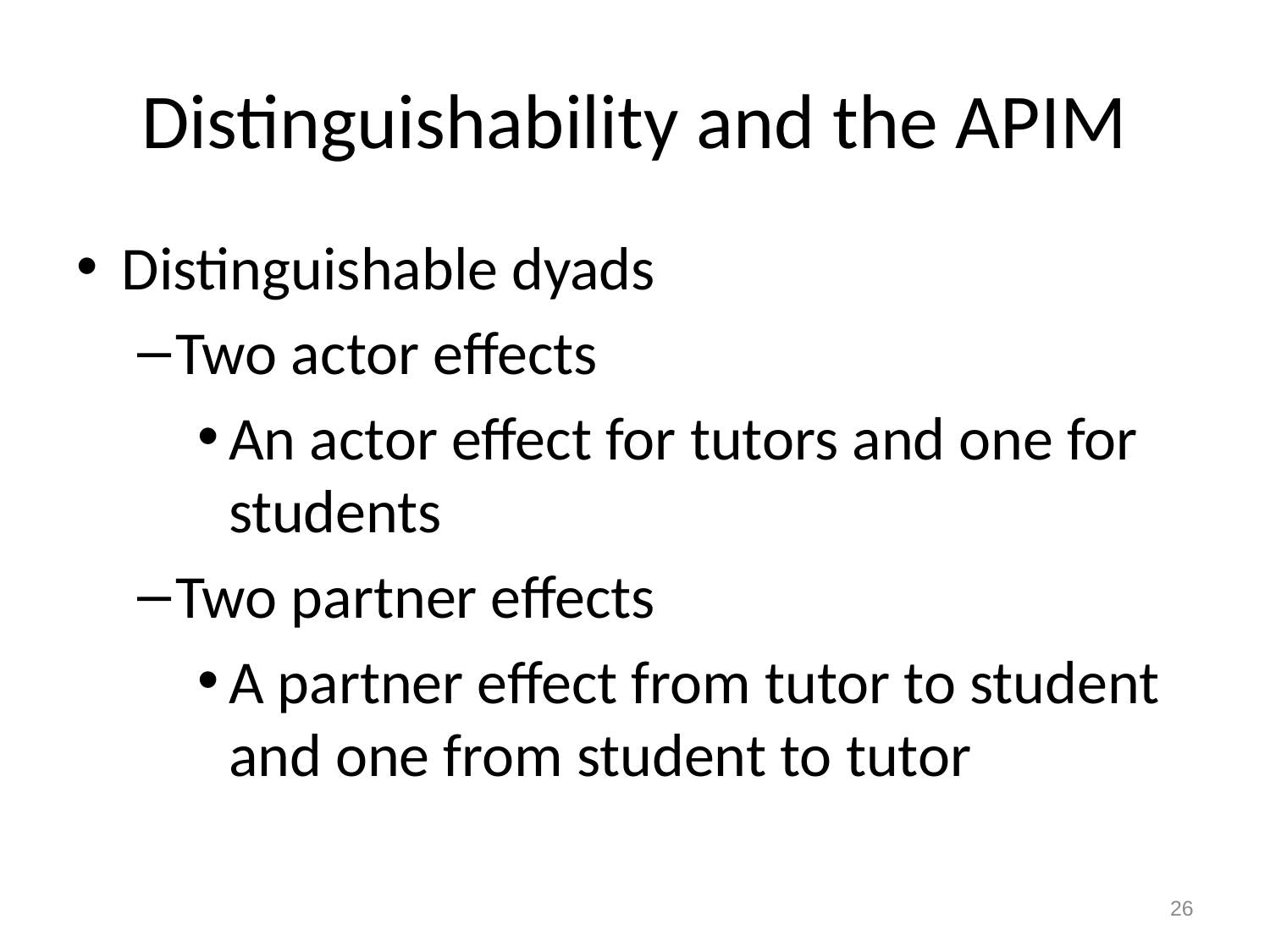

# Distinguishability and the APIM
Distinguishable dyads
Two actor effects
An actor effect for tutors and one for students
Two partner effects
A partner effect from tutor to student and one from student to tutor
26